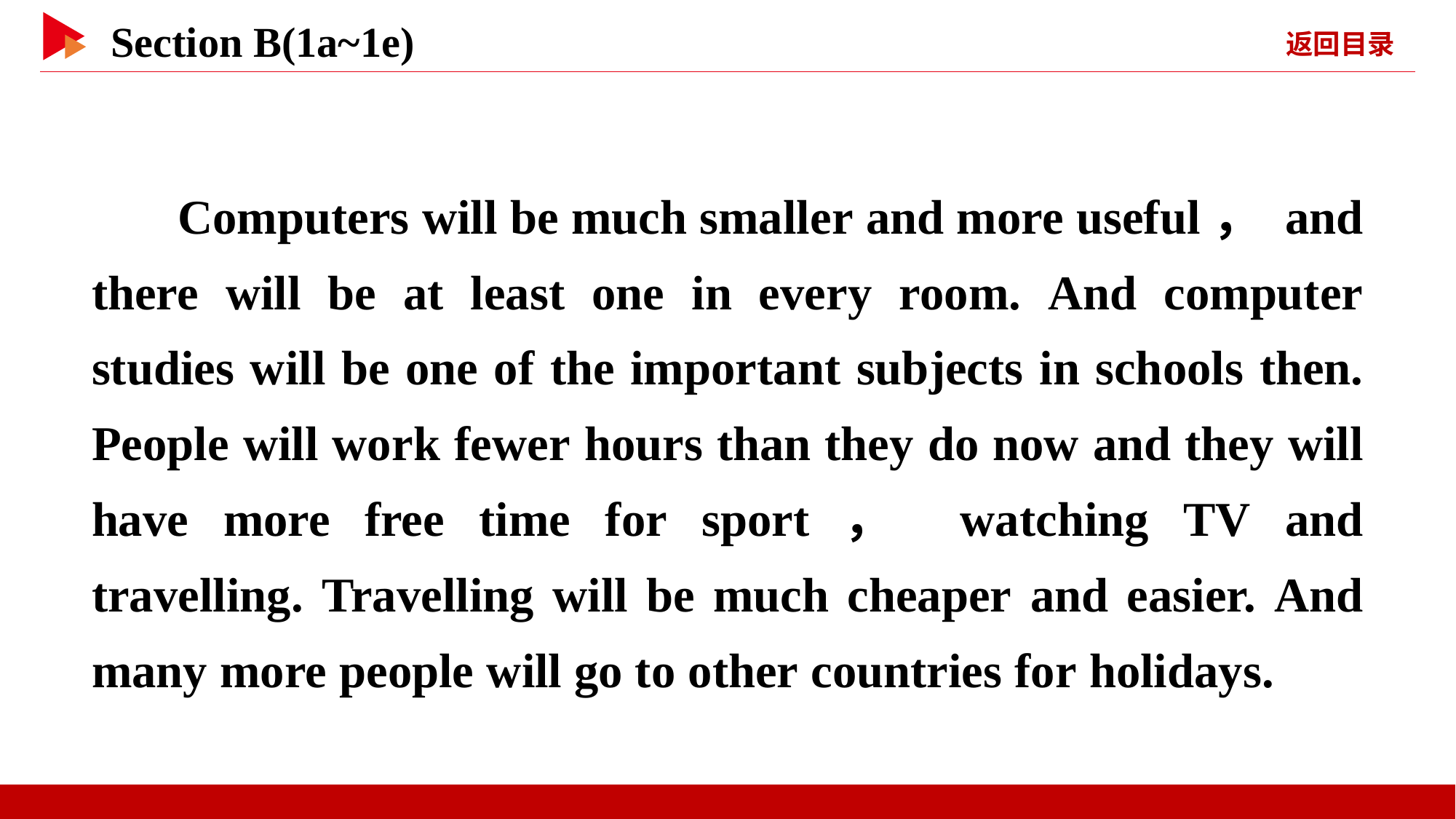

Computers will be much smaller and more useful， and there will be at least one in every room. And computer studies will be one of the important subjects in schools then. People will work fewer hours than they do now and they will have more free time for sport， watching TV and travelling. Travelling will be much cheaper and easier. And many more people will go to other countries for holidays.